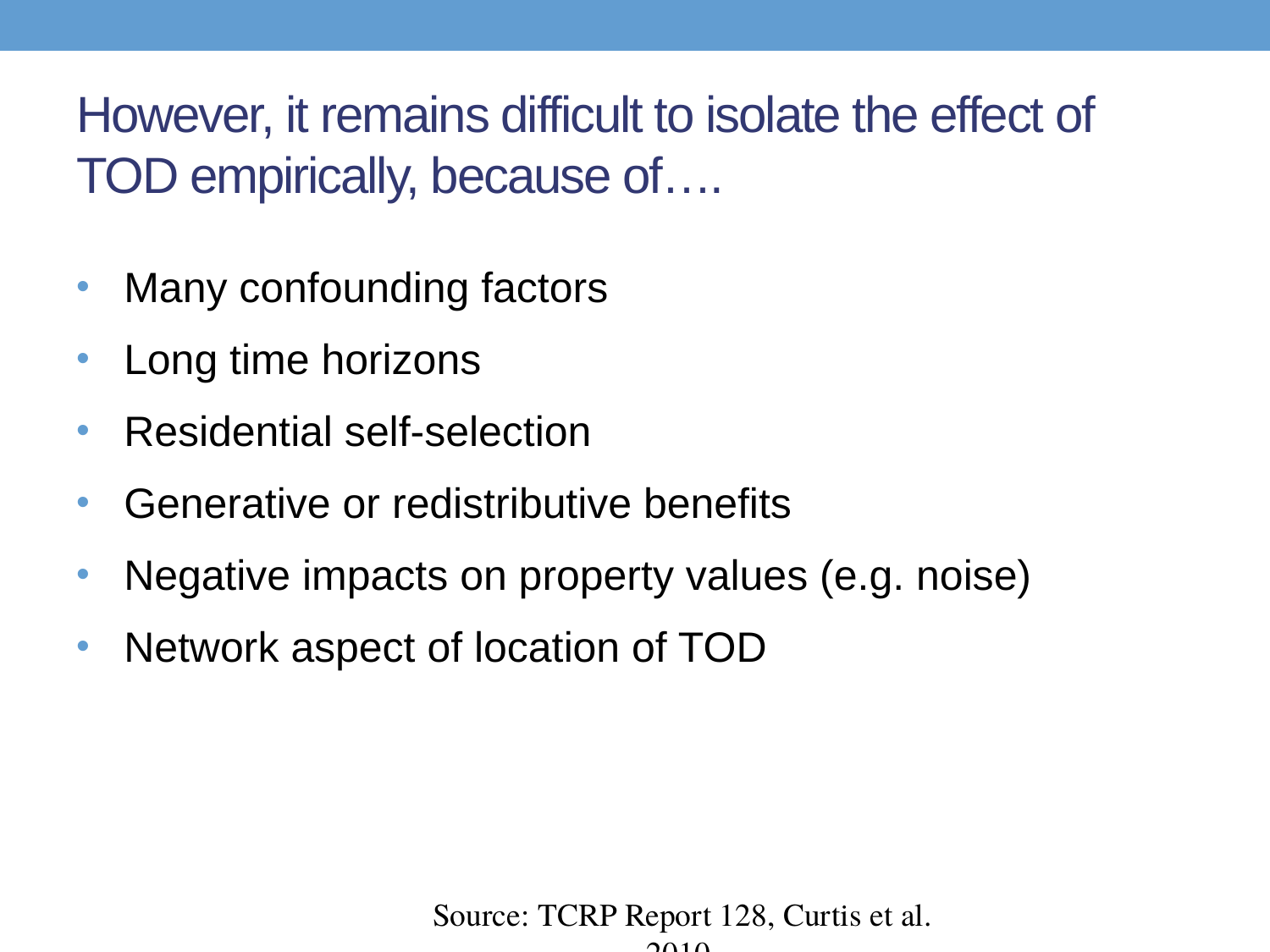

# However, it remains difficult to isolate the effect of TOD empirically, because of….
Many confounding factors
Long time horizons
Residential self-selection
Generative or redistributive benefits
Negative impacts on property values (e.g. noise)
Network aspect of location of TOD

Source: TCRP Report 128, Curtis et al. 2010.